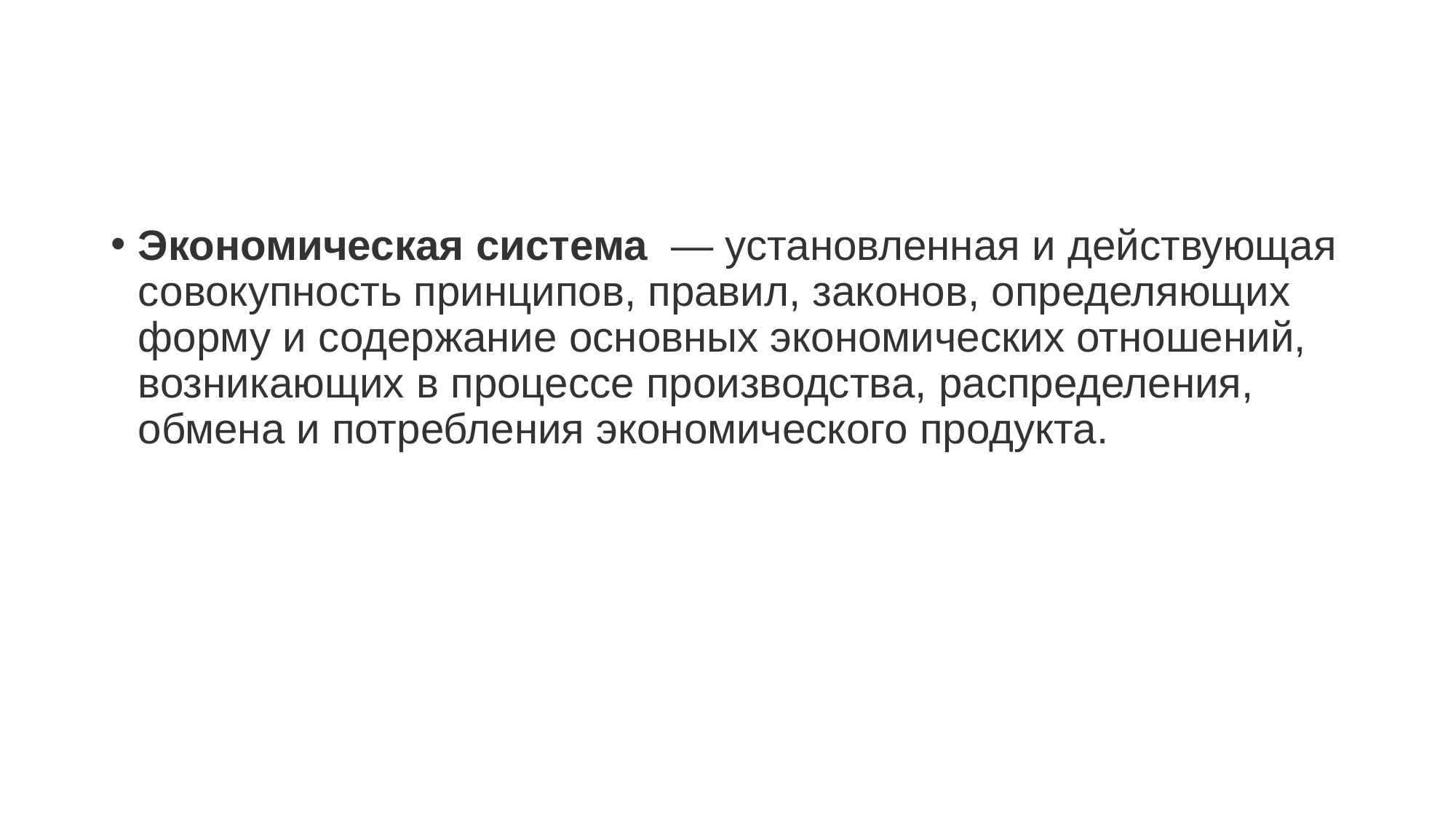

#
Экономическая система  — установленная и действующая совокупность принципов, правил, законов, определяющих форму и содержание основных экономических отношений, возникающих в процессе производства, распределения, обмена и потребления экономического продукта.